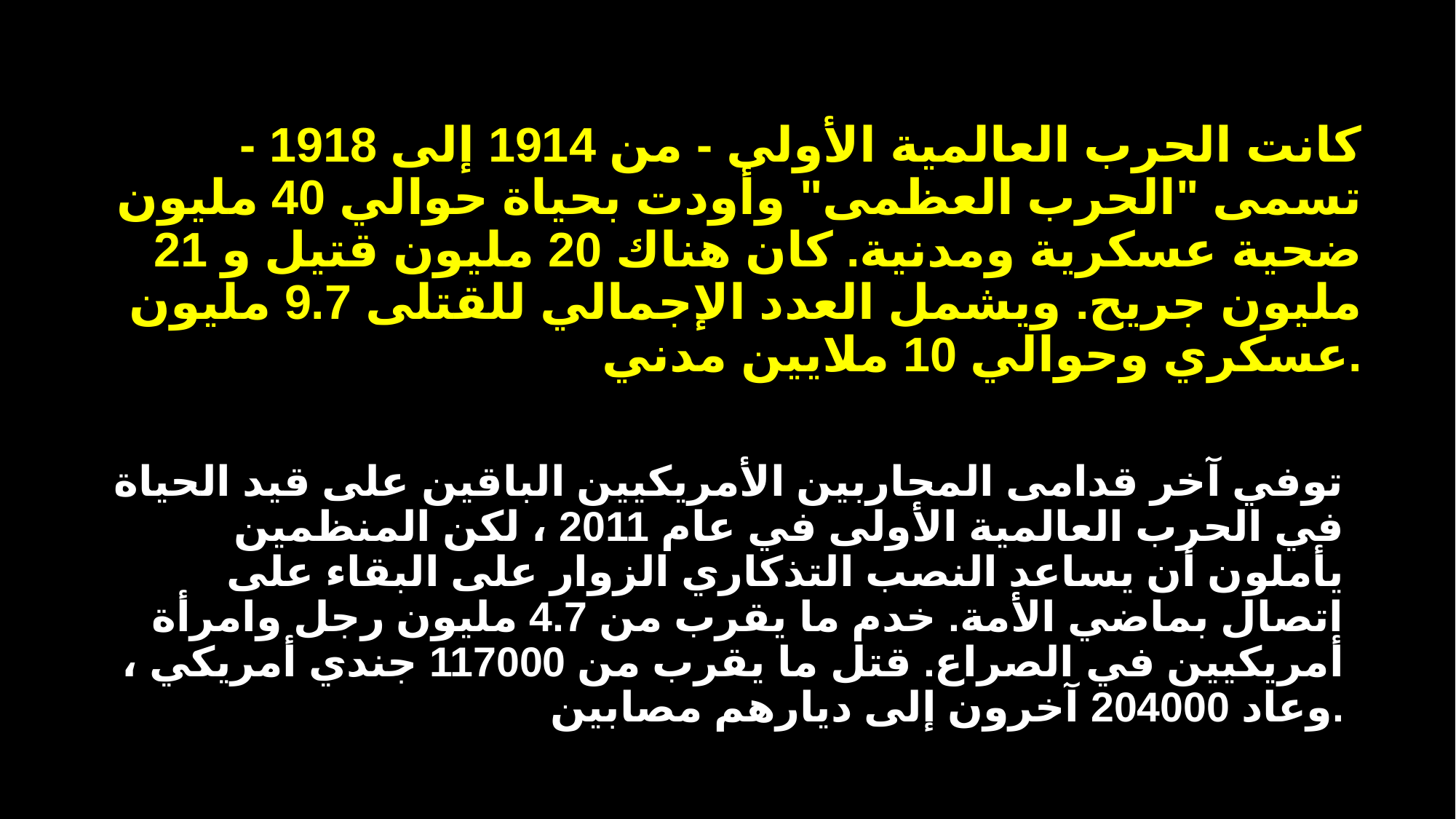

# كانت الحرب العالمية الأولى - من 1914 إلى 1918 - تسمى "الحرب العظمى" وأودت بحياة حوالي 40 مليون ضحية عسكرية ومدنية. كان هناك 20 مليون قتيل و 21 مليون جريح. ويشمل العدد الإجمالي للقتلى 9.7 مليون عسكري وحوالي 10 ملايين مدني.
توفي آخر قدامى المحاربين الأمريكيين الباقين على قيد الحياة في الحرب العالمية الأولى في عام 2011 ، لكن المنظمين يأملون أن يساعد النصب التذكاري الزوار على البقاء على اتصال بماضي الأمة. خدم ما يقرب من 4.7 مليون رجل وامرأة أمريكيين في الصراع. قتل ما يقرب من 117000 جندي أمريكي ، وعاد 204000 آخرون إلى ديارهم مصابين.